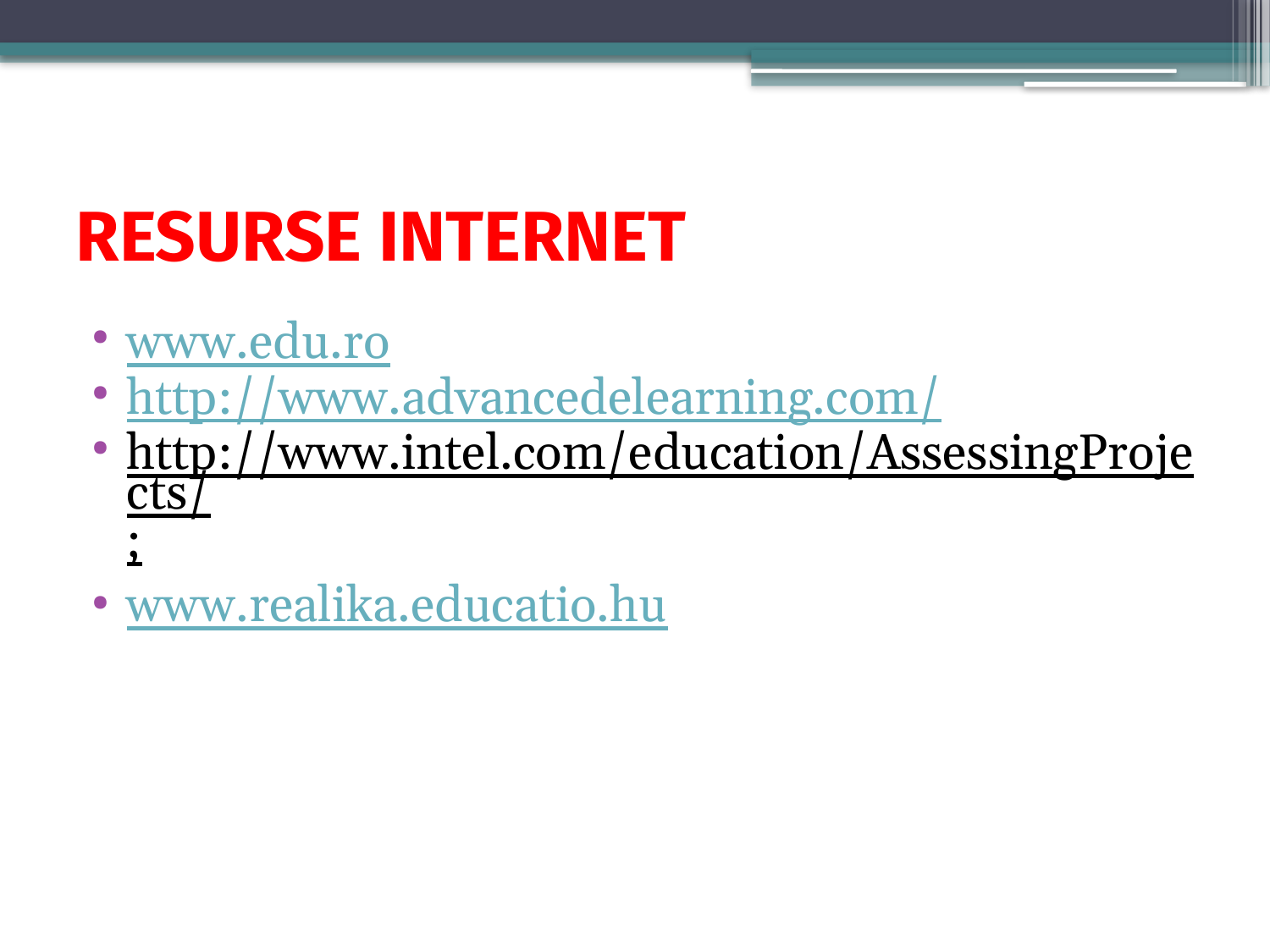

# RESURSE INTERNET
www.edu.ro
http://www.advancedelearning.com/
http://www.intel.com/education/AssessingProjects/;
www.realika.educatio.hu